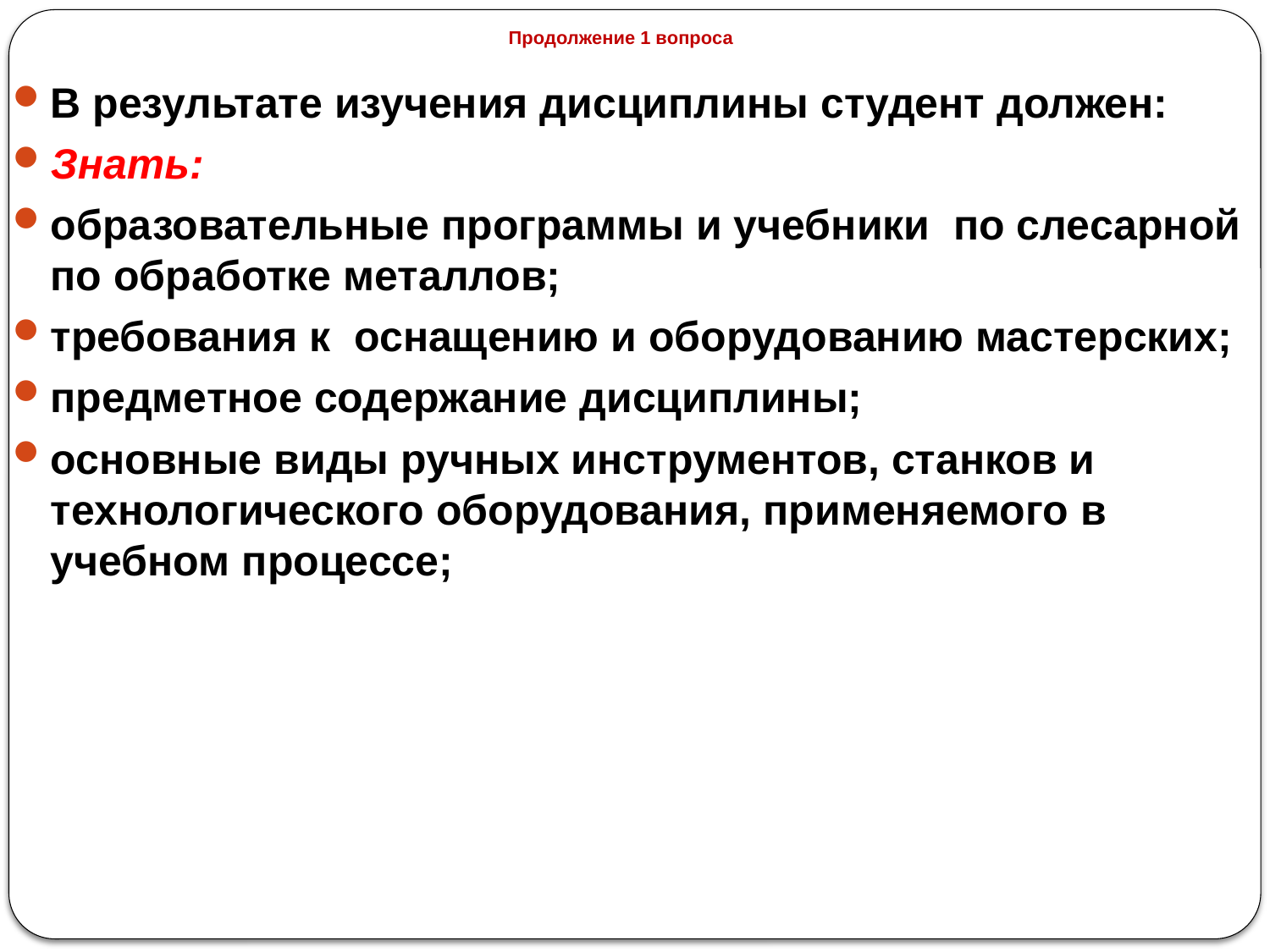

# Продолжение 1 вопроса
В результате изучения дисциплины студент должен:
Знать:
образовательные программы и учебники  по слесарной по обработке металлов;
требования к  оснащению и оборудованию мастерских;
предметное содержание дисциплины;
основные виды ручных инструментов, станков и технологического оборудования, применяемого в учебном процессе;